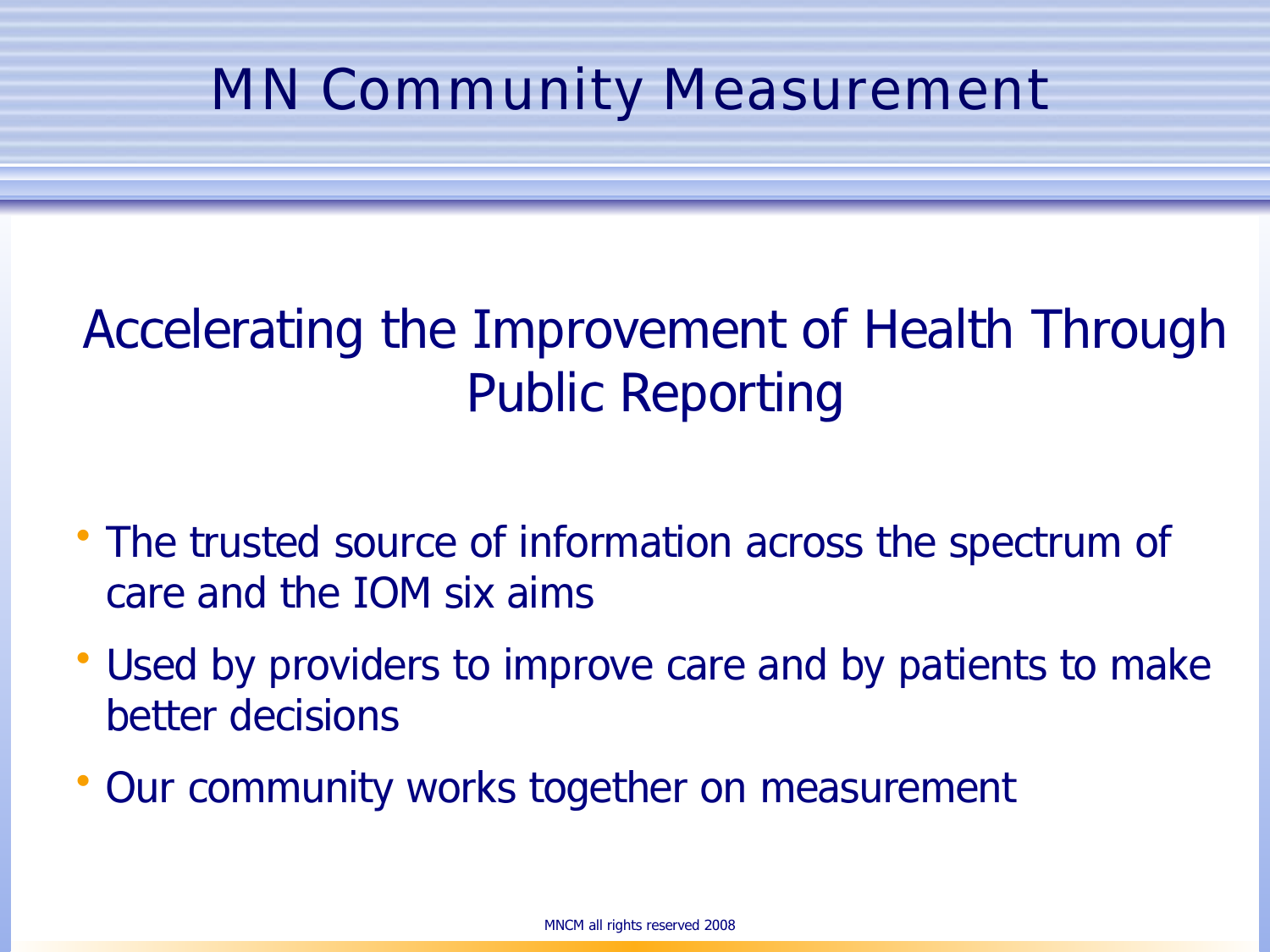

# MN Community Measurement

Accelerating the Improvement of Health Through Public Reporting

The trusted source of information across the spectrum of care and the IOM six aims
Used by providers to improve care and by patients to make better decisions
Our community works together on measurement

MNCM all rights reserved 2008